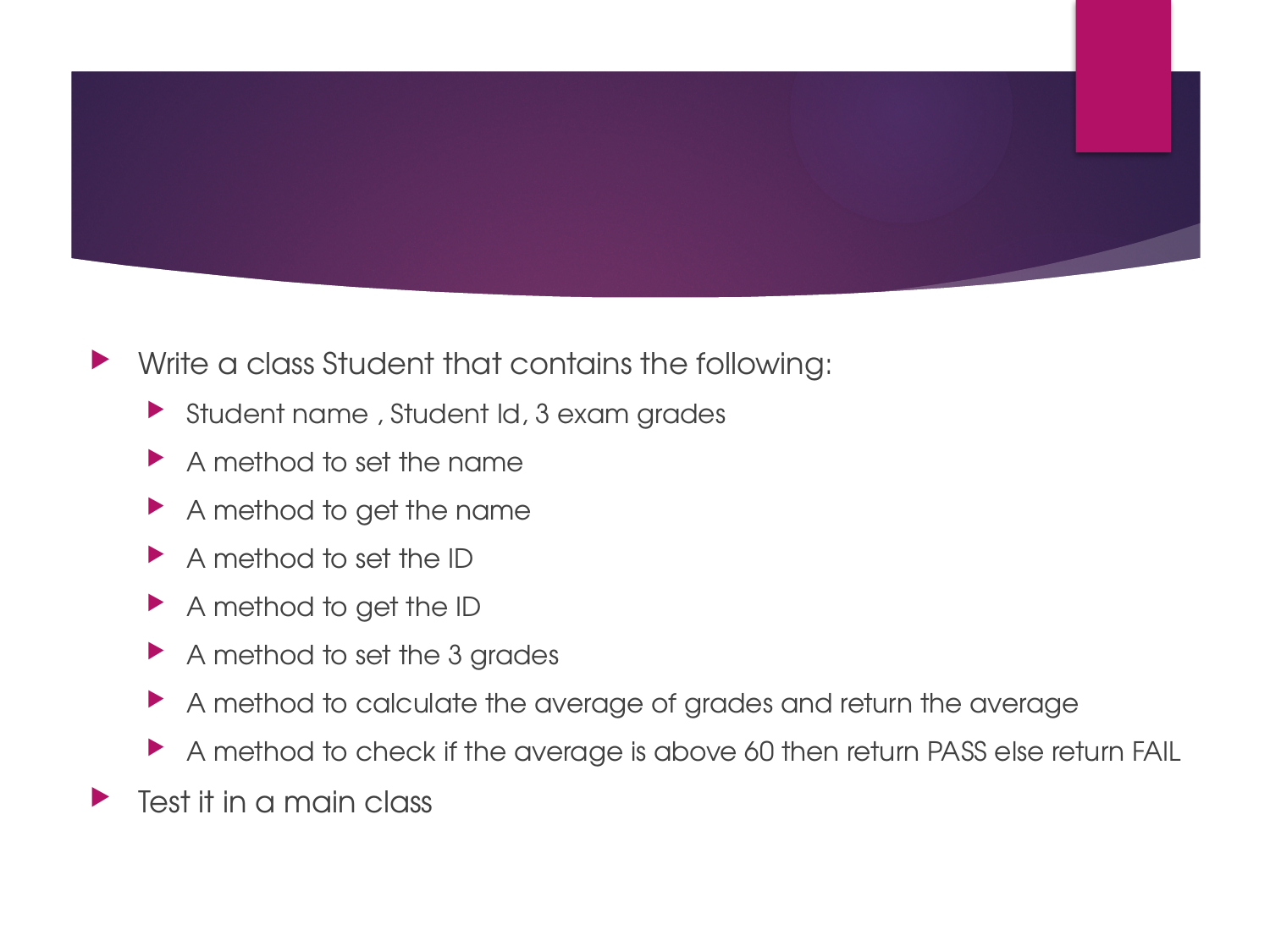

#
Write a class Student that contains the following:
Student name , Student Id, 3 exam grades
A method to set the name
A method to get the name
A method to set the ID
A method to get the ID
A method to set the 3 grades
A method to calculate the average of grades and return the average
A method to check if the average is above 60 then return PASS else return FAIL
Test it in a main class